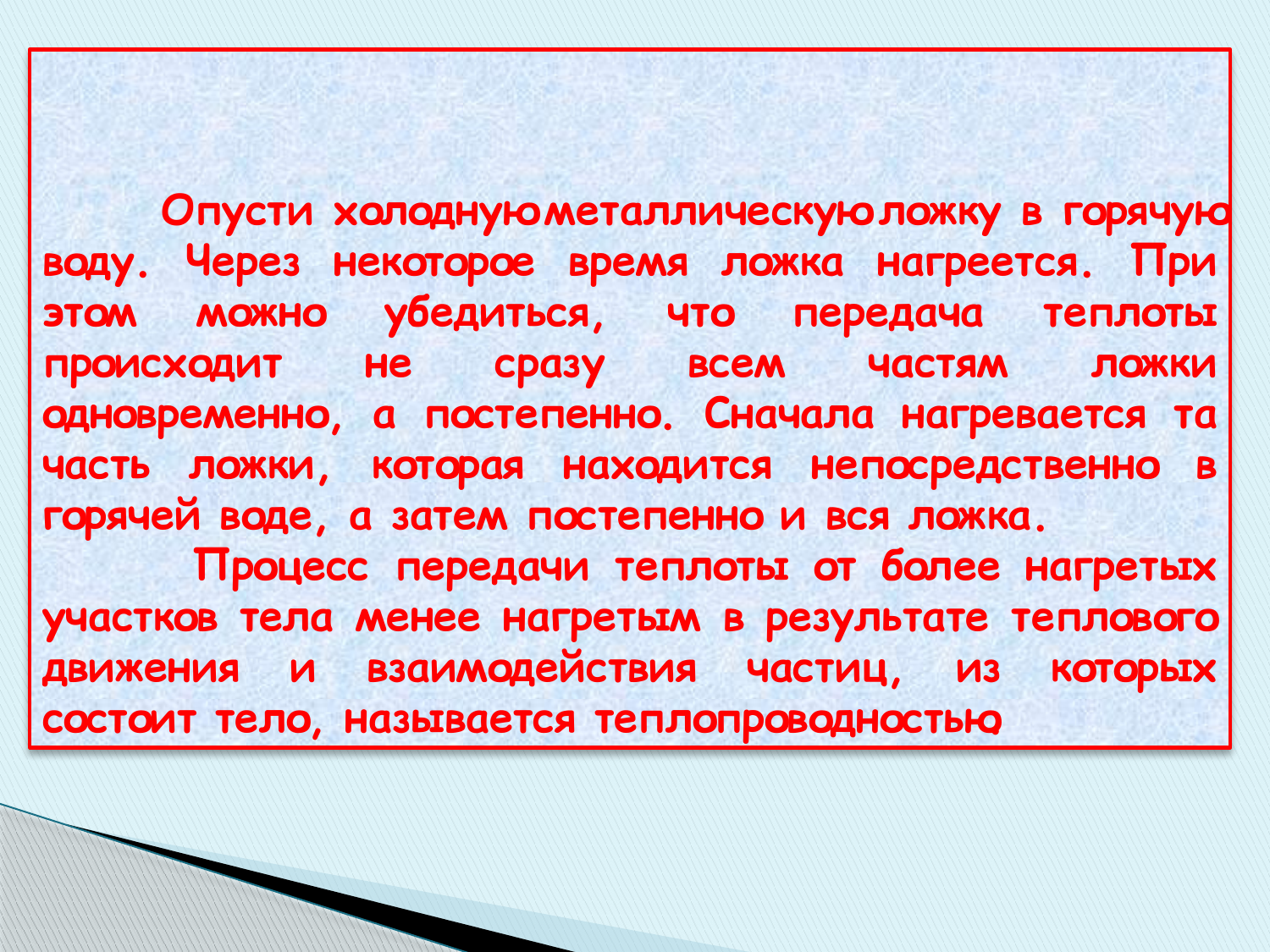

Опусти холодную металлическую ложку в горячую воду. Через некоторое время ложка нагреется. При этом можно убедиться, что передача теплоты происходит не сразу всем частям ложки одновременно, а постепенно. Сначала нагревается та часть ложки, которая находится непосредственно в горячей воде, а затем постепенно и вся ложка.
      Процесс передачи теплоты от более нагретых участков тела менее нагретым в результате теплового движения и взаимодействия частиц, из которых состоит тело, называется теплопроводностью.